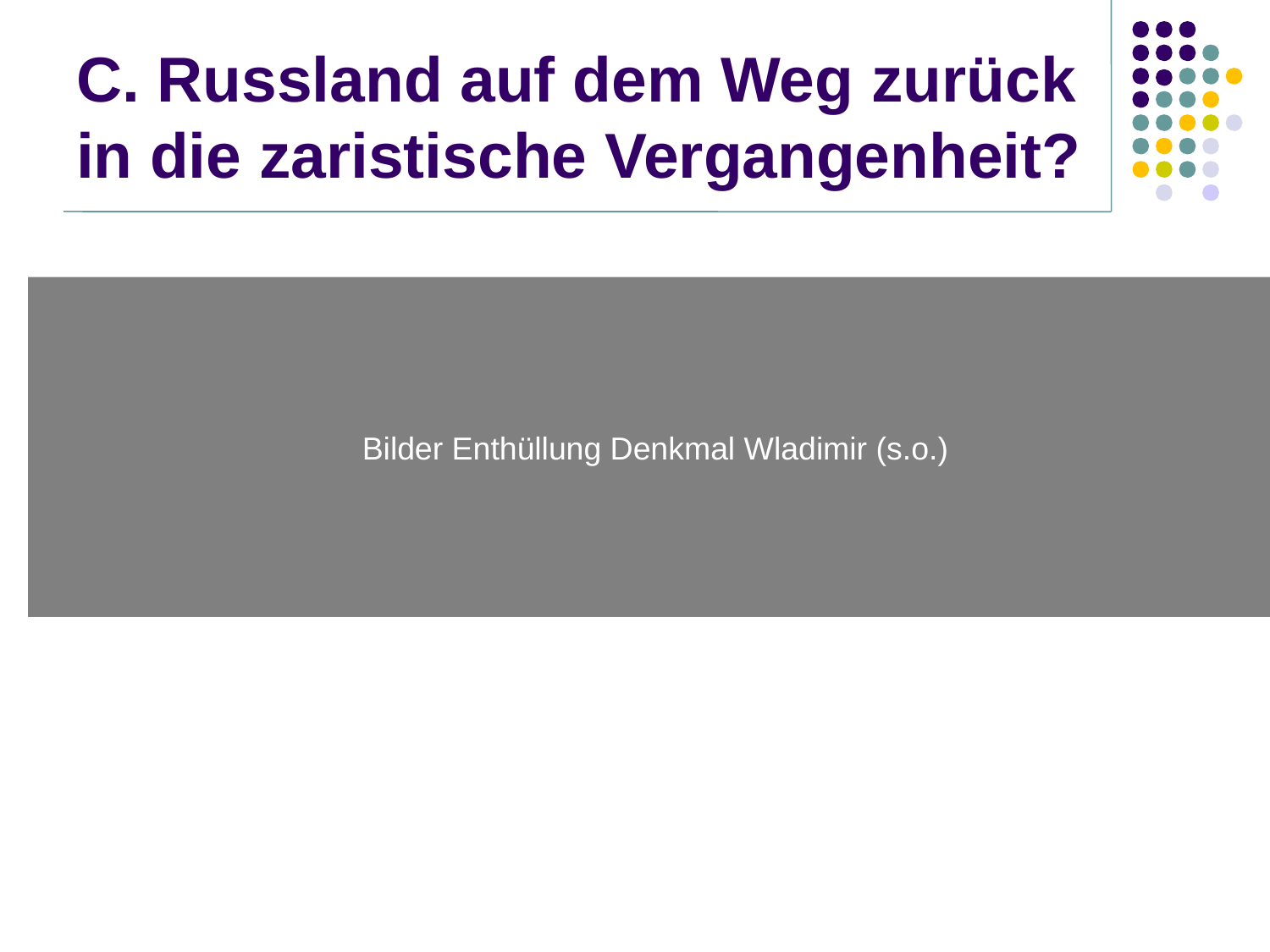

# C. Russland auf dem Weg zurück in die zaristische Vergangenheit?

Bilder Enthüllung Denkmal Wladimir (s.o.)